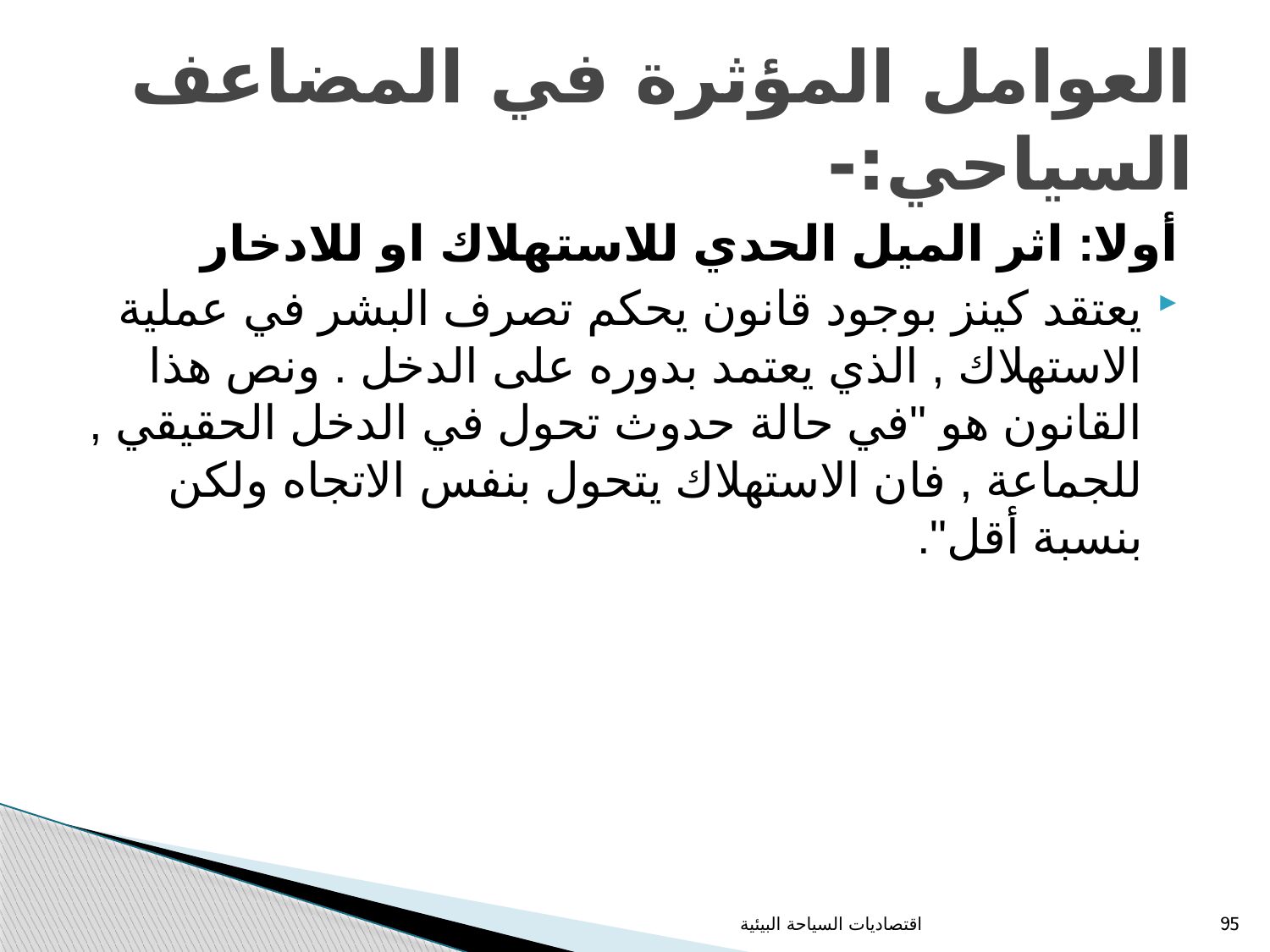

# العوامل المؤثرة في المضاعف السياحي:-
أولا: اثر الميل الحدي للاستهلاك او للادخار
يعتقد كينز بوجود قانون يحكم تصرف البشر في عملية الاستهلاك , الذي يعتمد بدوره على الدخل . ونص هذا القانون هو "في حالة حدوث تحول في الدخل الحقيقي , للجماعة , فان الاستهلاك يتحول بنفس الاتجاه ولكن بنسبة أقل".
اقتصاديات السياحة البيئية
95